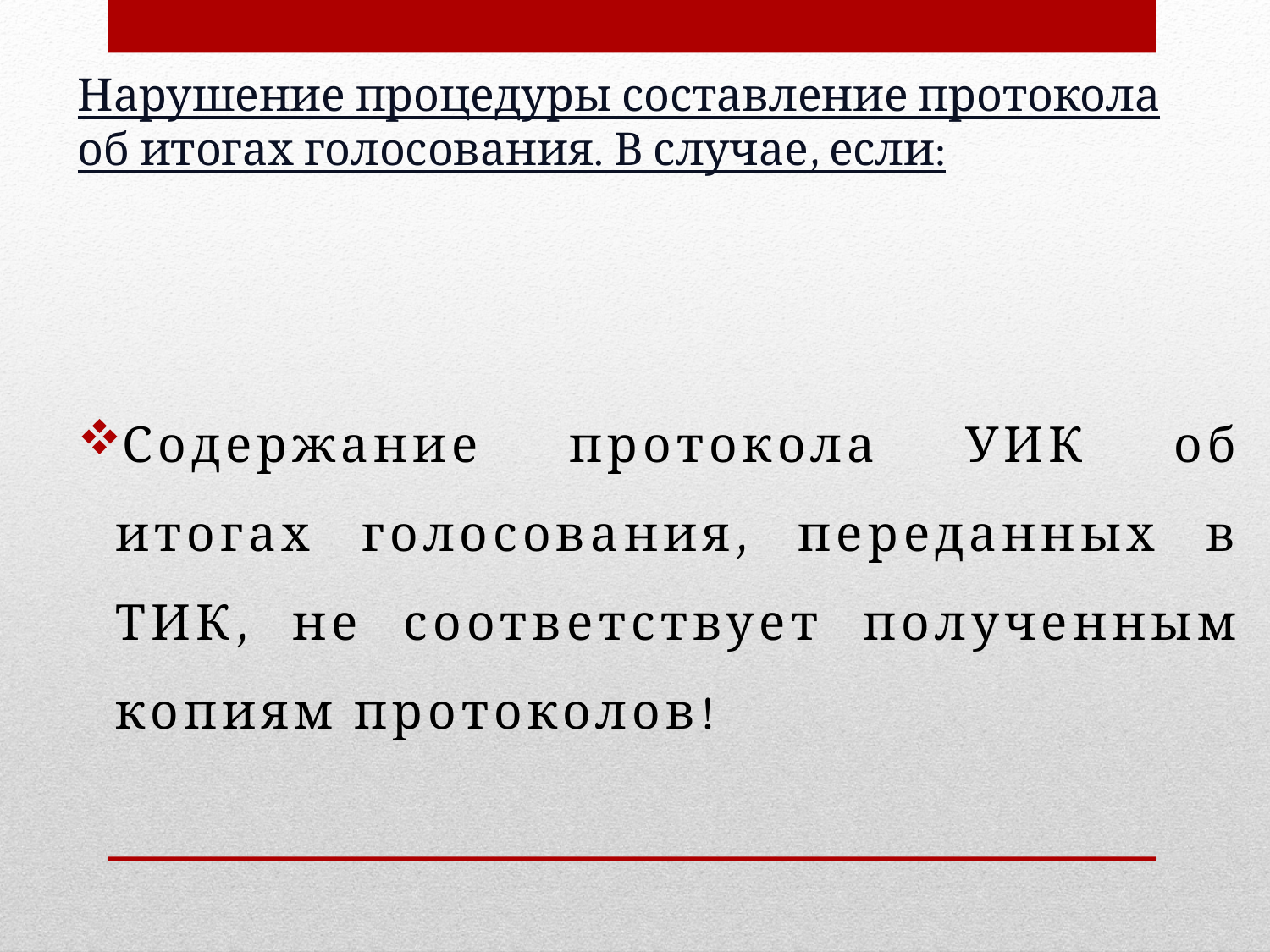

Нарушение процедуры составление протокола об итогах голосования. В случае, если:

Содержание протокола УИК об итогах голосования, переданных в ТИК, не соответствует полученным копиям протоколов!